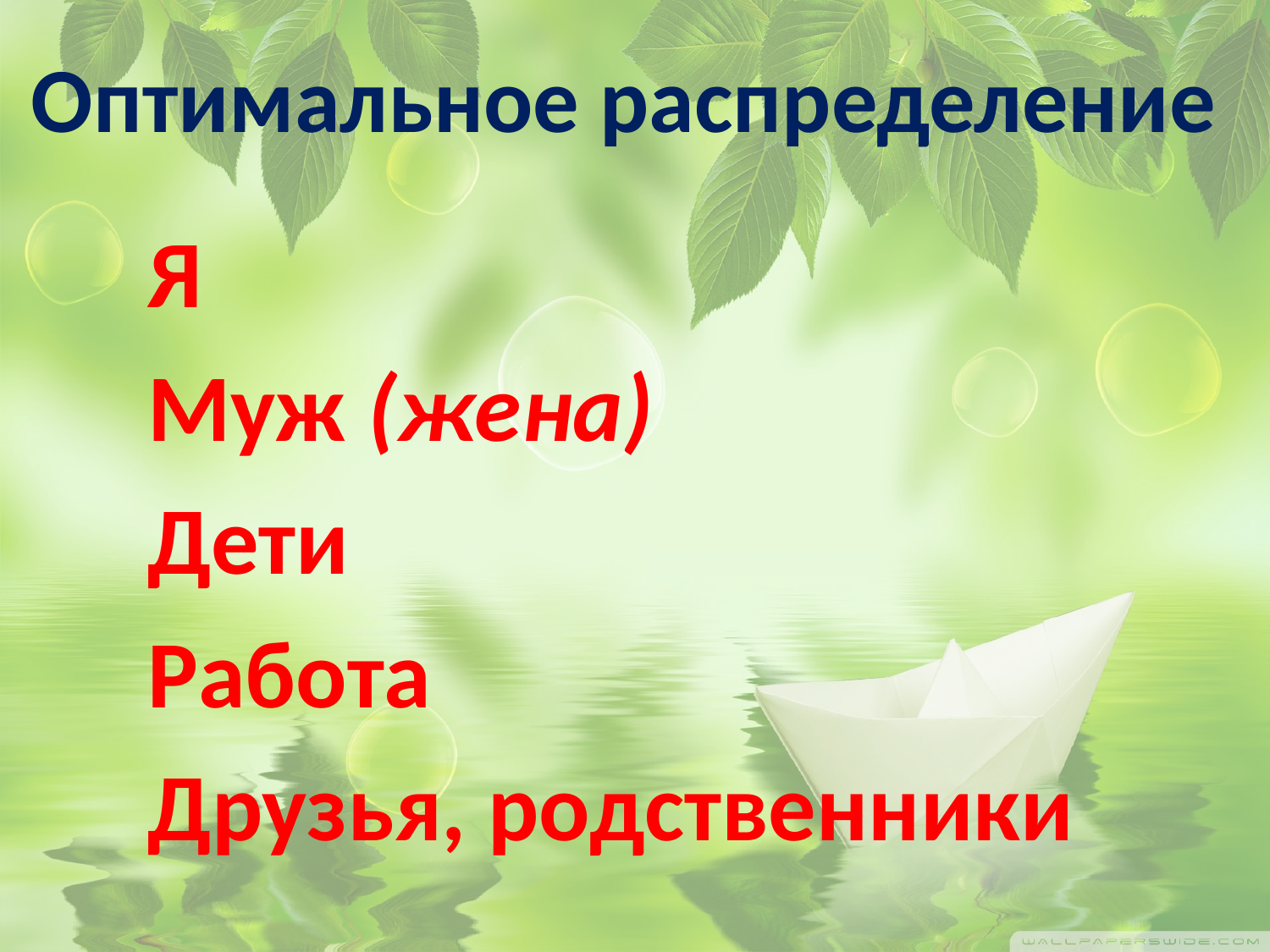

# Оптимальное распределение
Я
Муж (жена)
Дети
Работа
Друзья, родственники